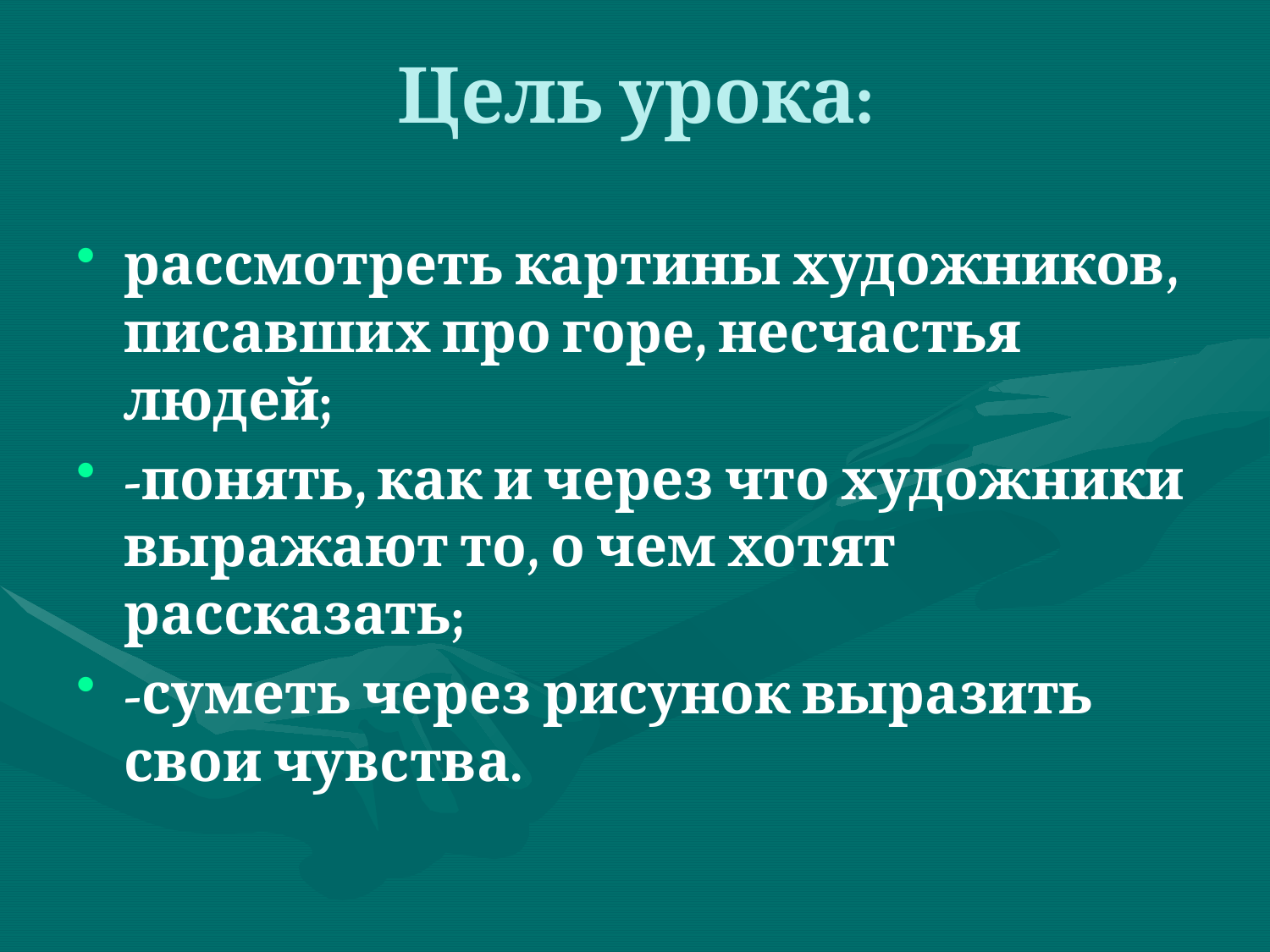

# Цель урока:
рассмотреть картины художников, писавших про горе, несчастья людей;
-понять, как и через что художники выражают то, о чем хотят рассказать;
-суметь через рисунок выразить свои чувства.